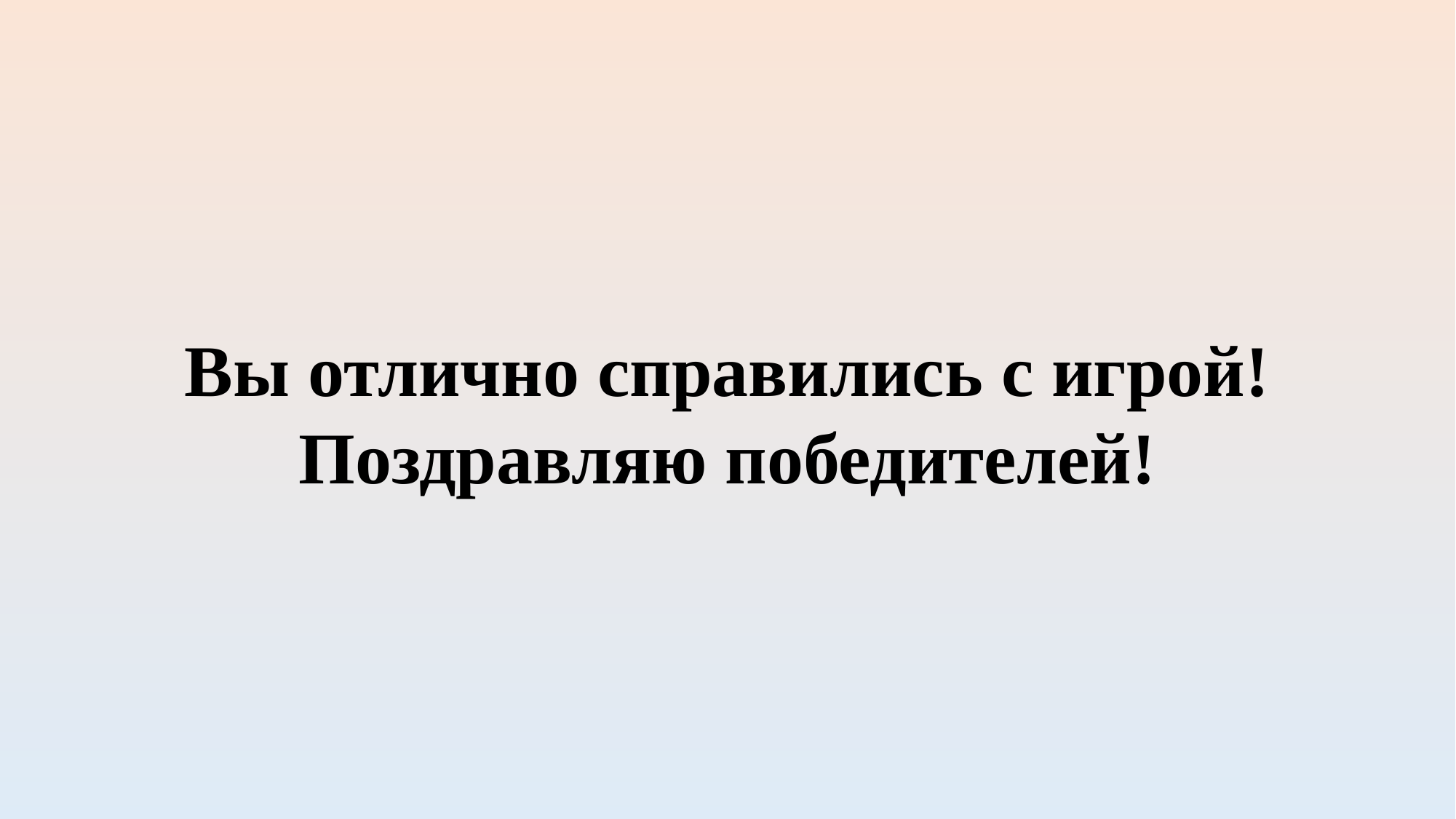

Вы отлично справились с игрой! Поздравляю победителей!